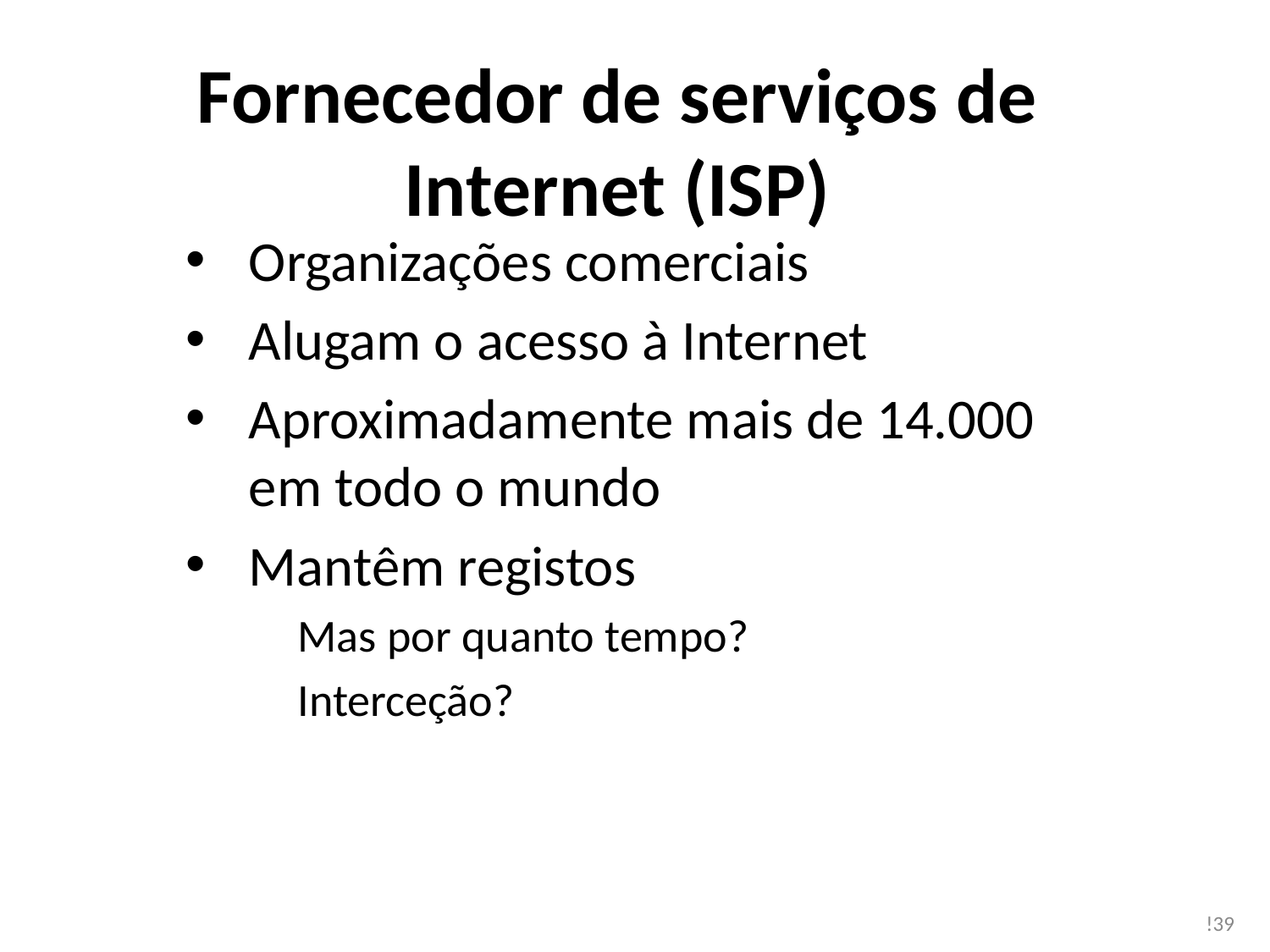

# Fornecedor de serviços de Internet (ISP)
Organizações comerciais
Alugam o acesso à Internet
Aproximadamente mais de 14.000 em todo o mundo
Mantêm registos
Mas por quanto tempo?
Interceção?
!39